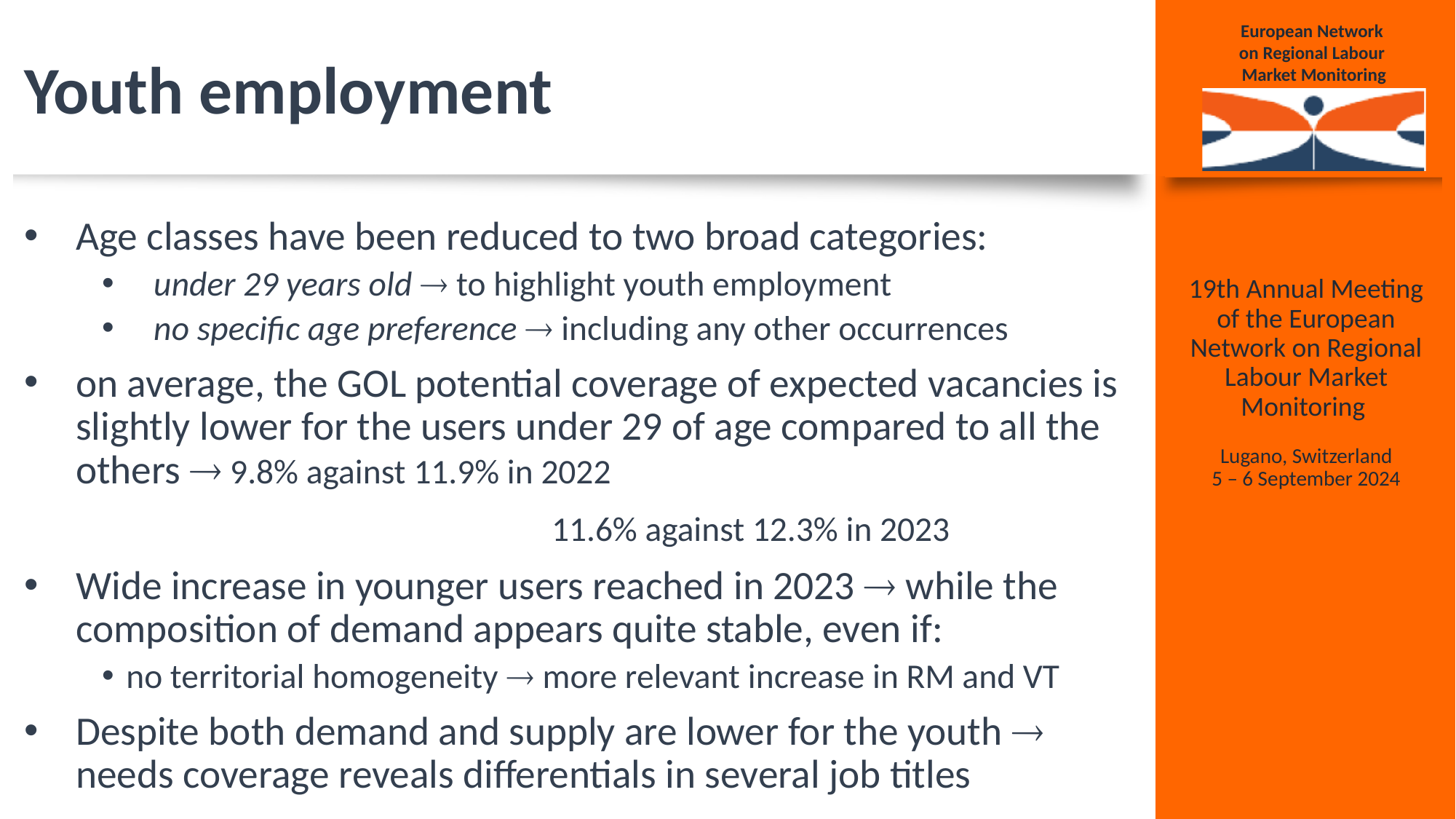

# Youth employment
Age classes have been reduced to two broad categories:
under 29 years old → to highlight youth employment
no specific age preference → including any other occurrences
on average, the GOL potential coverage of expected vacancies is slightly lower for the users under 29 of age compared to all the others → 9.8% against 11.9% in 2022
					 11.6% against 12.3% in 2023
Wide increase in younger users reached in 2023 → while the composition of demand appears quite stable, even if:
no territorial homogeneity → more relevant increase in RM and VT
Despite both demand and supply are lower for the youth → needs coverage reveals differentials in several job titles